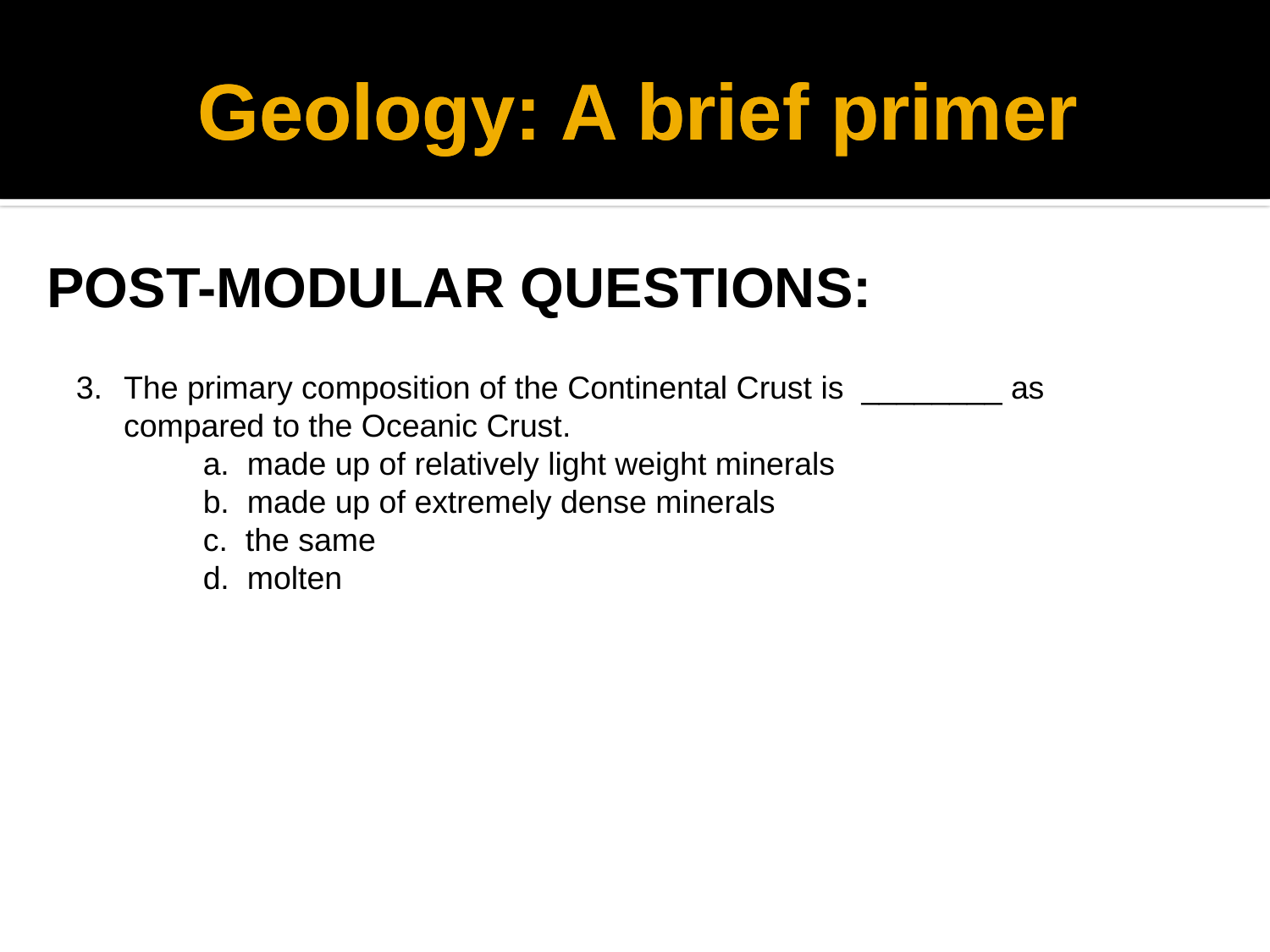

# Geology: A brief primer
Geology: A brief primer
POST-MODULAR QUESTIONS:
The primary composition of the Continental Crust is  ________ as compared to the Oceanic Crust.
	a.  made up of relatively light weight minerals
	b.  made up of extremely dense minerals
	c.  the same
	d.  molten